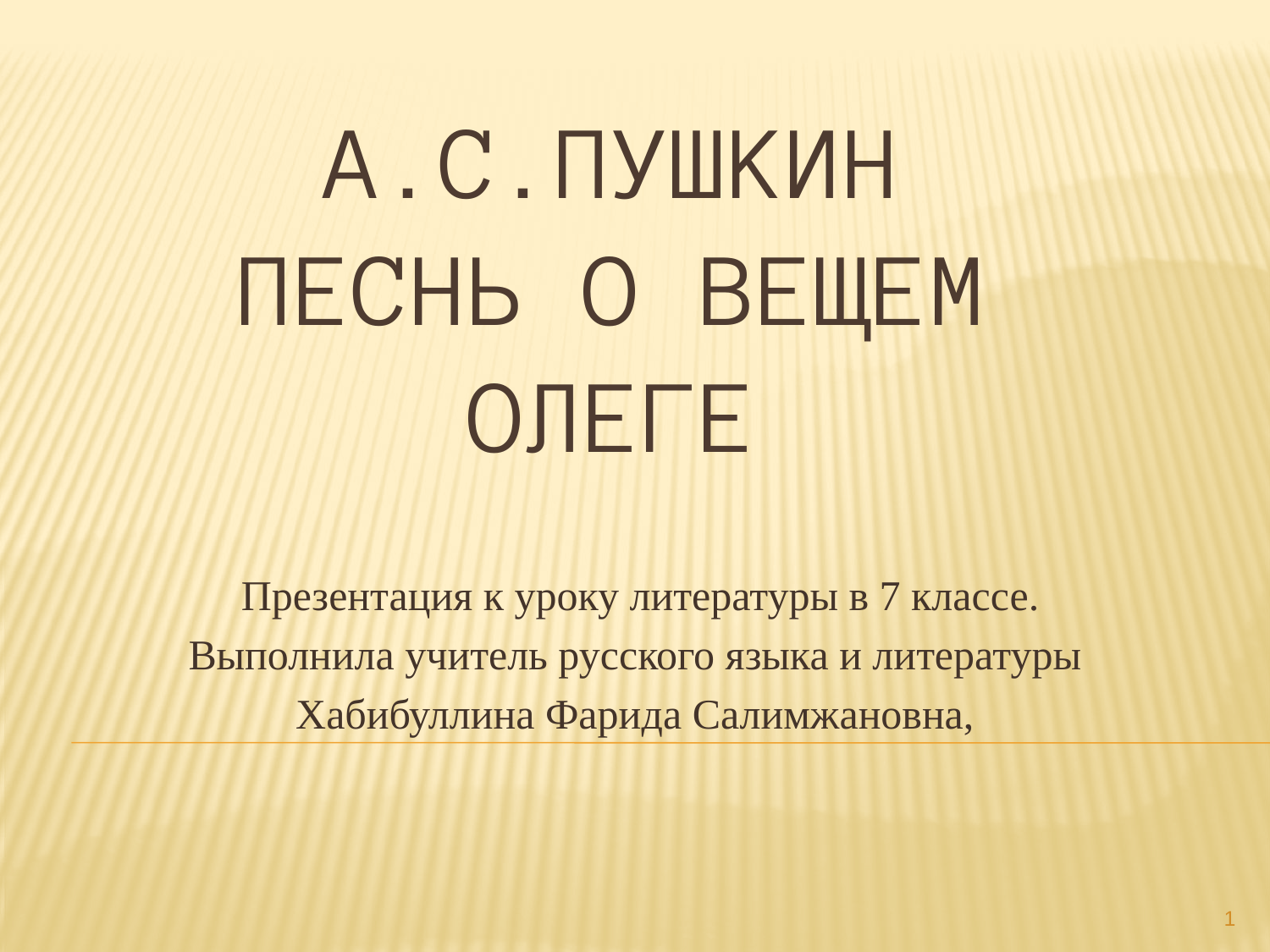

# А.С.Пушкин Песнь о вещем Олеге
Презентация к уроку литературы в 7 классе.
Выполнила учитель русского языка и литературы
Хабибуллина Фарида Салимжановна,
1